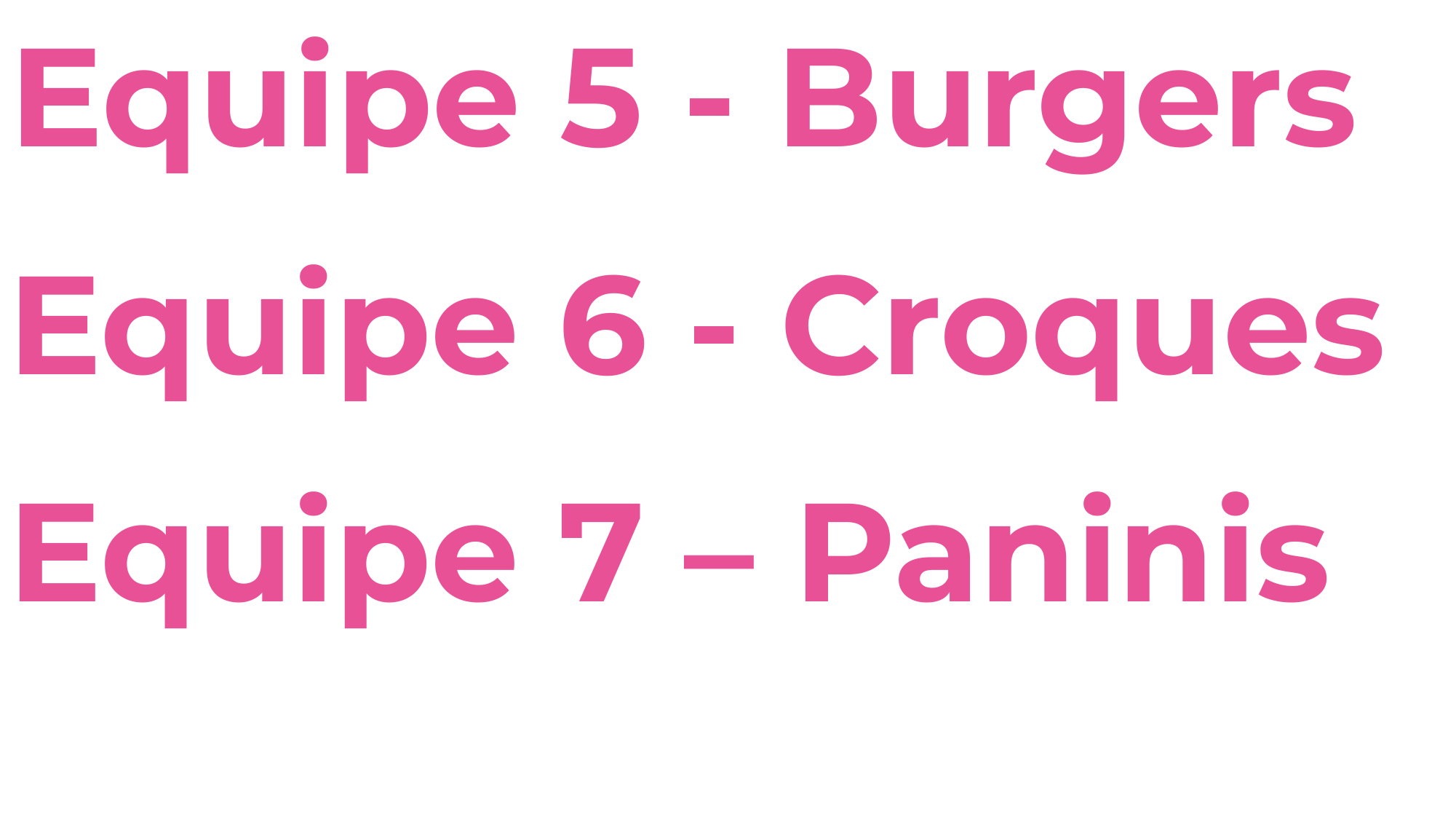

Equipe 5 - Burgers
Equipe 6 - Croques
Equipe 7 – Paninis